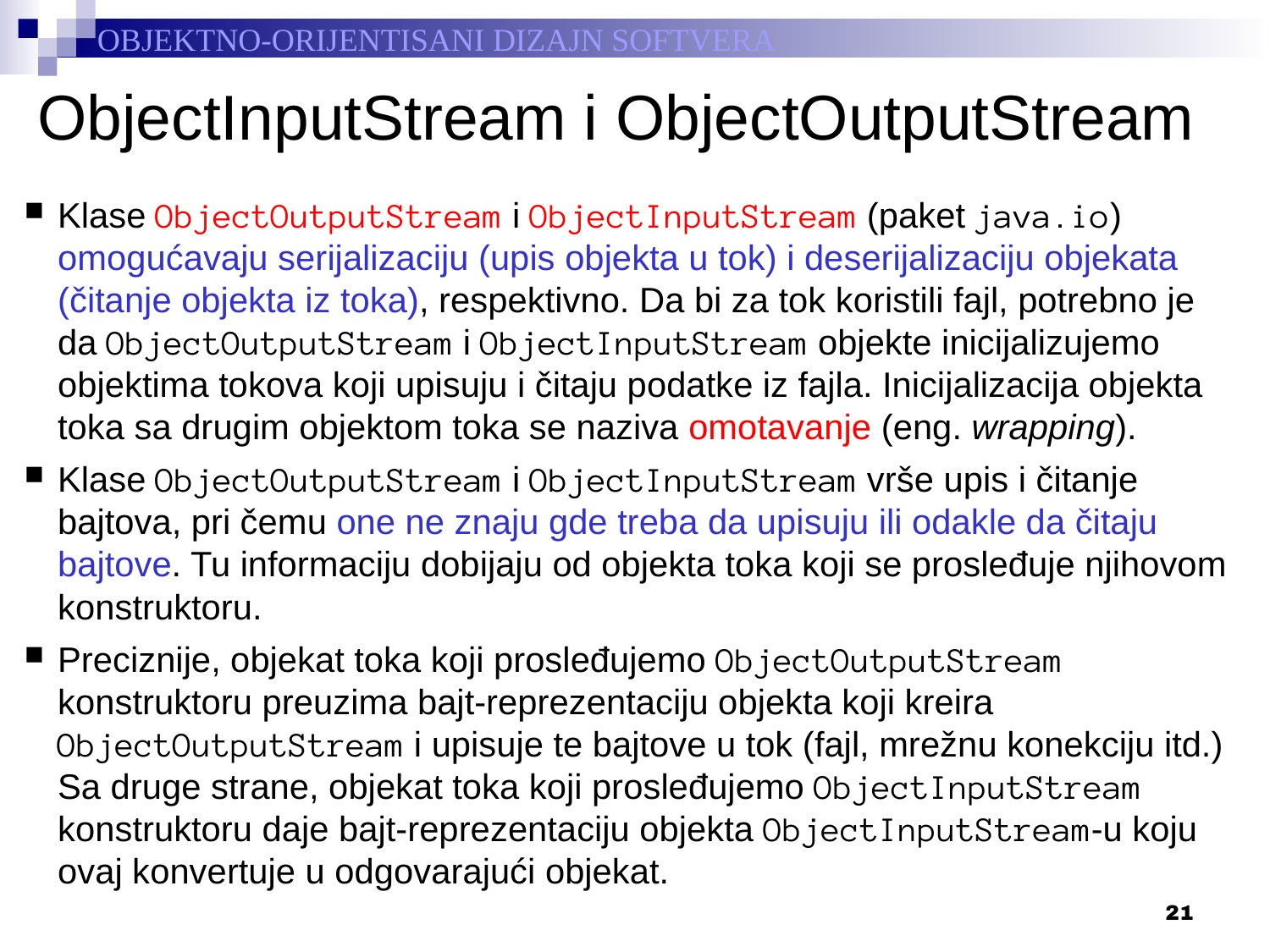

# ObjectInputStream i ObjectOutputStream
Klase ObjectOutputStream i ObjectInputStream (paket java.io) omogućavaju serijalizaciju (upis objekta u tok) i deserijalizaciju objekata (čitanje objekta iz toka), respektivno. Da bi za tok koristili fajl, potrebno je da ObjectOutputStream i ObjectInputStream objekte inicijalizujemo objektima tokova koji upisuju i čitaju podatke iz fajla. Inicijalizacija objekta toka sa drugim objektom toka se naziva omotavanje (eng. wrapping).
Klase ObjectOutputStream i ObjectInputStream vrše upis i čitanje bajtova, pri čemu one ne znaju gde treba da upisuju ili odakle da čitaju bajtove. Tu informaciju dobijaju od objekta toka koji se prosleđuje njihovom konstruktoru.
Preciznije, objekat toka koji prosleđujemo ObjectOutputStream konstruktoru preuzima bajt-reprezentaciju objekta koji kreira ObjectOutputStream i upisuje te bajtove u tok (fajl, mrežnu konekciju itd.) Sa druge strane, objekat toka koji prosleđujemo ObjectInputStream konstruktoru daje bajt-reprezentaciju objekta ObjectInputStream-u koju ovaj konvertuje u odgovarajući objekat.
21